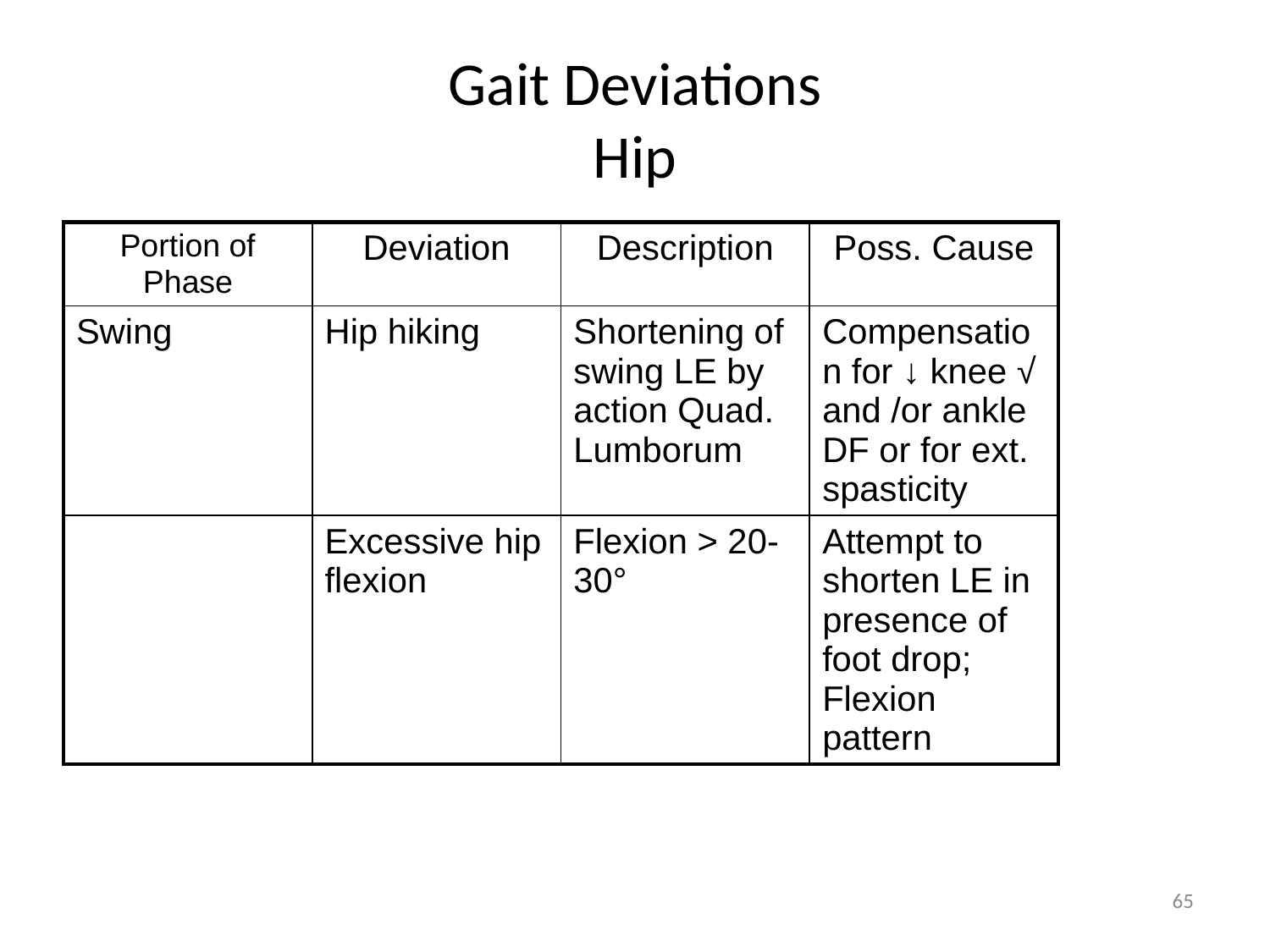

# Gait Deviations Hip
| Portion of Phase | Deviation | Description | Poss. Cause |
| --- | --- | --- | --- |
| Swing | Hip hiking | Shortening of swing LE by action Quad. Lumborum | Compensation for ↓ knee √ and /or ankle DF or for ext. spasticity |
|  | Excessive hip flexion | Flexion > 20-30° | Attempt to shorten LE in presence of foot drop; Flexion pattern |
65